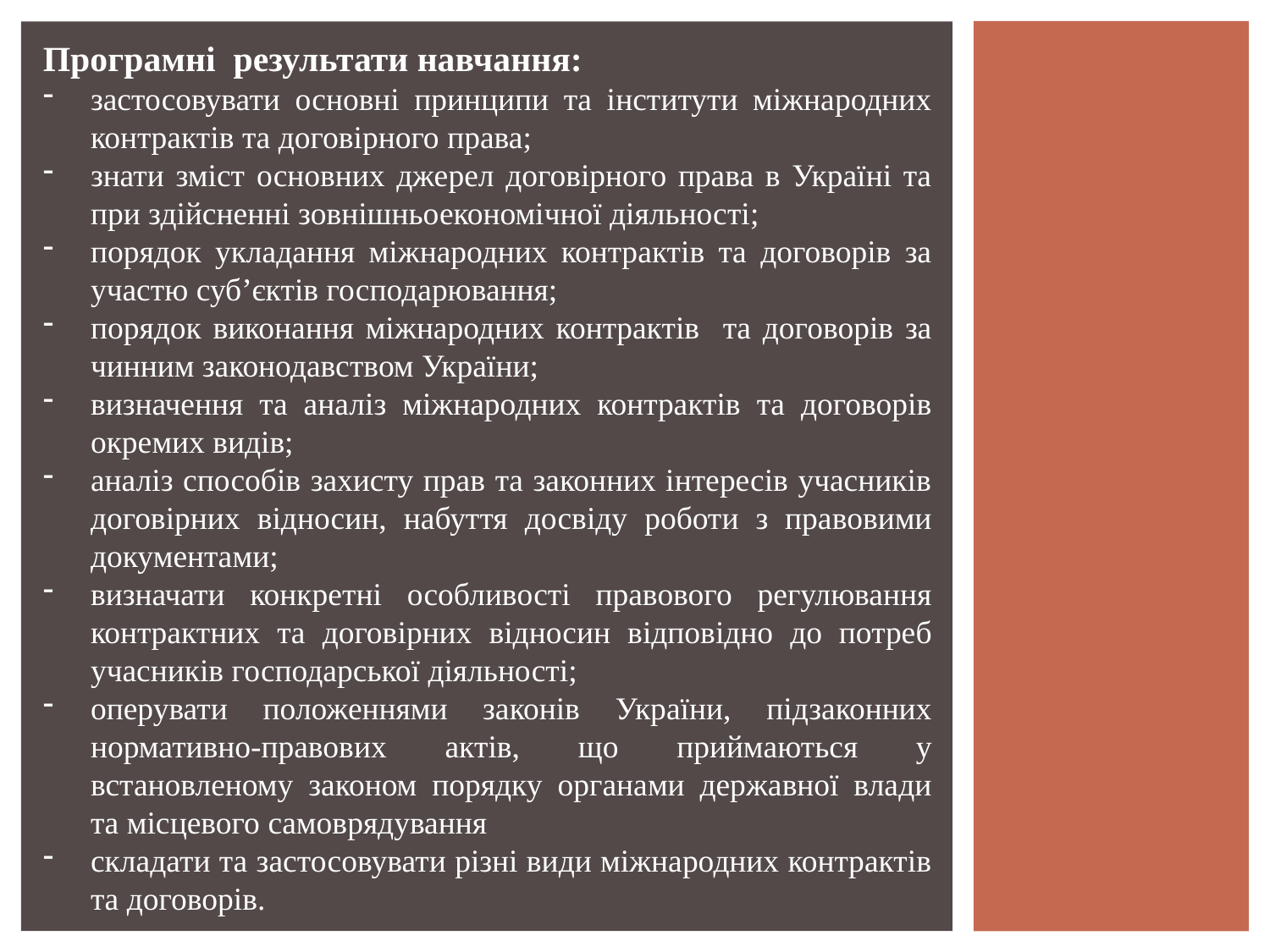

Програмні  результати навчання:
застосовувати основні принципи та інститути міжнародних контрактів та договірного права;
знати зміст основних джерел договірного права в Україні та при здійсненні зовнішньоекономічної діяльності;
порядок укладання міжнародних контрактів та договорів за участю суб’єктів господарювання;
порядок виконання міжнародних контрактів  та договорів за чинним законодавством України;
визначення та аналіз міжнародних контрактів та договорів окремих видів;
аналіз способів захисту прав та законних інтересів учасників договірних відносин, набуття досвіду роботи з правовими документами;
визначати конкретні особливості правового регулювання контрактних та договірних відносин відповідно до потреб учасників господарської діяльності;
оперувати положеннями законів України, підзаконних нормативно-правових актів, що приймаються у встановленому законом порядку органами державної влади та місцевого самоврядування
складати та застосовувати різні види міжнародних контрактів та договорів.